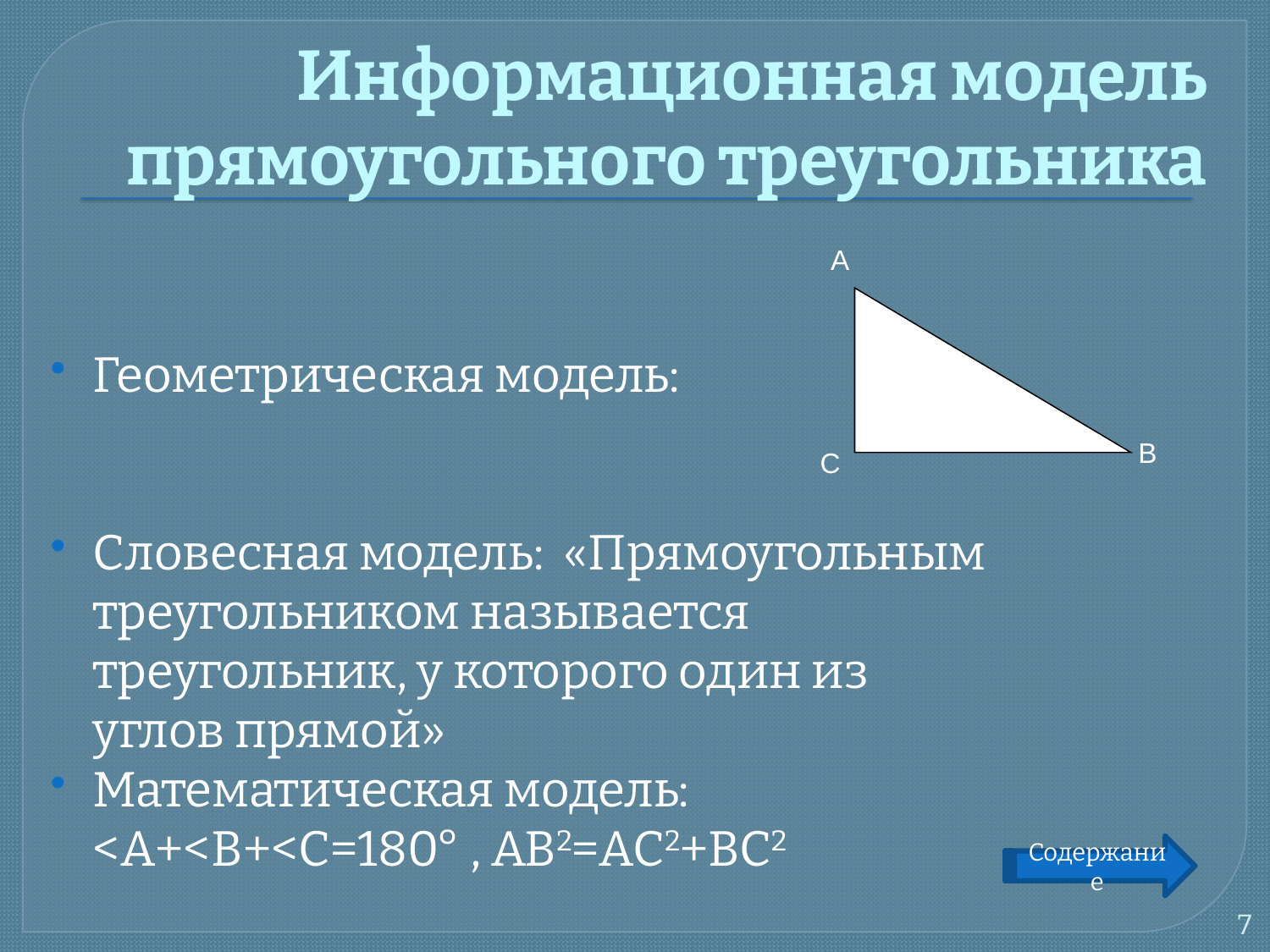

# Информационная модель прямоугольного треугольника

Геометрическая модель:

Словесная модель:  «Прямоугольным треугольником называется треугольник, у которого один из углов прямой»
Математическая модель: <А+<В+<С=180° , АВ2=АС2+ВС2

А

В
С
Содержание
7